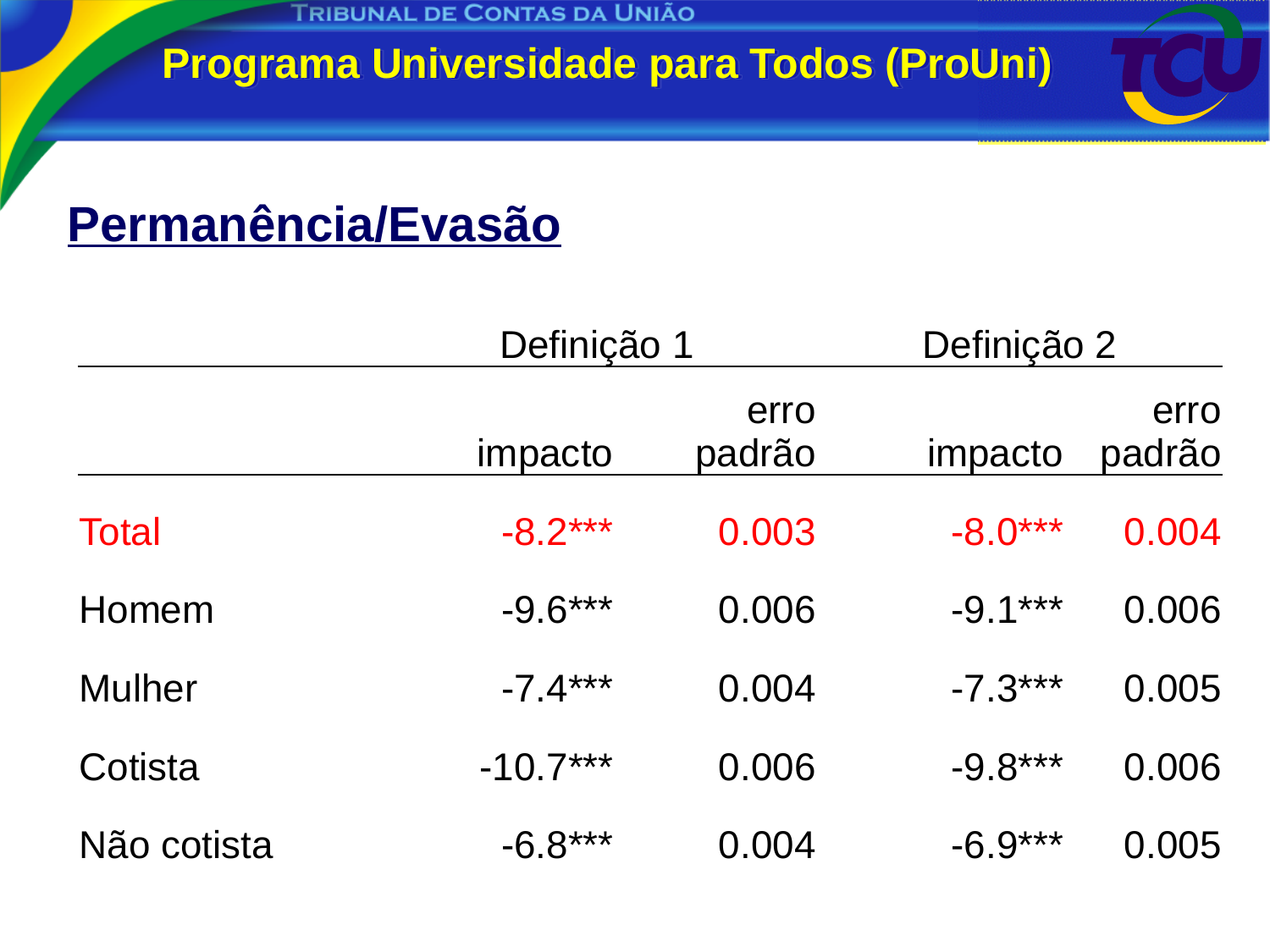

# Programa Universidade para Todos (ProUni)
Permanência/Evasão

|  | Definição 1 |  | Definição 2 |  |
| --- | --- | --- | --- | --- |
|  | impacto | erro padrão | impacto | erro padrão |
| Total | -8.2\*\*\* | 0.003 | -8.0\*\*\* | 0.004 |
| Homem | -9.6\*\*\* | 0.006 | -9.1\*\*\* | 0.006 |
| Mulher | -7.4\*\*\* | 0.004 | -7.3\*\*\* | 0.005 |
| Cotista | -10.7\*\*\* | 0.006 | -9.8\*\*\* | 0.006 |
| Não cotista | -6.8\*\*\* | 0.004 | -6.9\*\*\* | 0.005 |